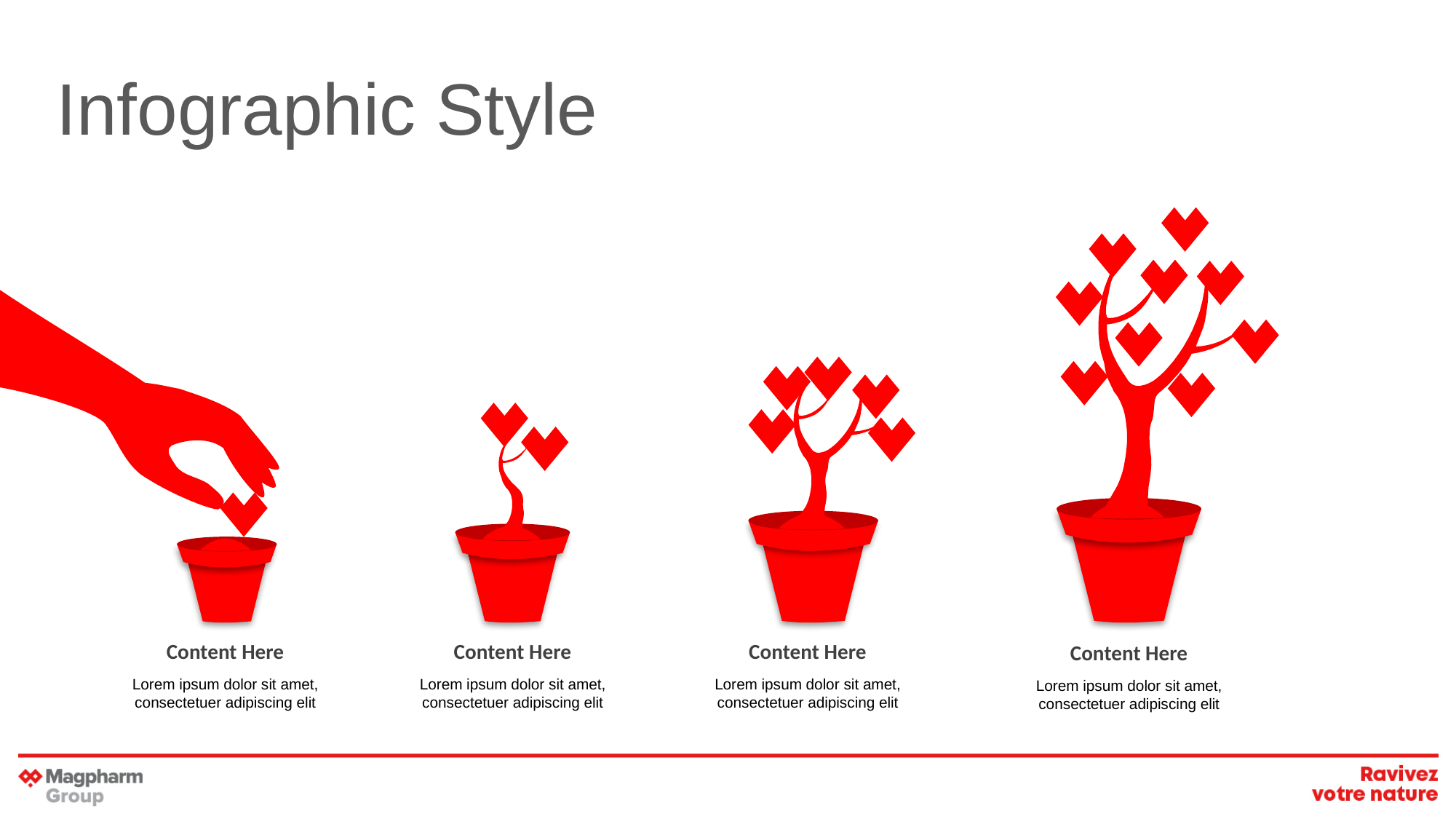

Infographic Style

Content Here
Lorem ipsum dolor sit amet, consectetuer adipiscing elit
Content Here
Lorem ipsum dolor sit amet, consectetuer adipiscing elit
Content Here
Lorem ipsum dolor sit amet, consectetuer adipiscing elit
Content Here
Lorem ipsum dolor sit amet, consectetuer adipiscing elit